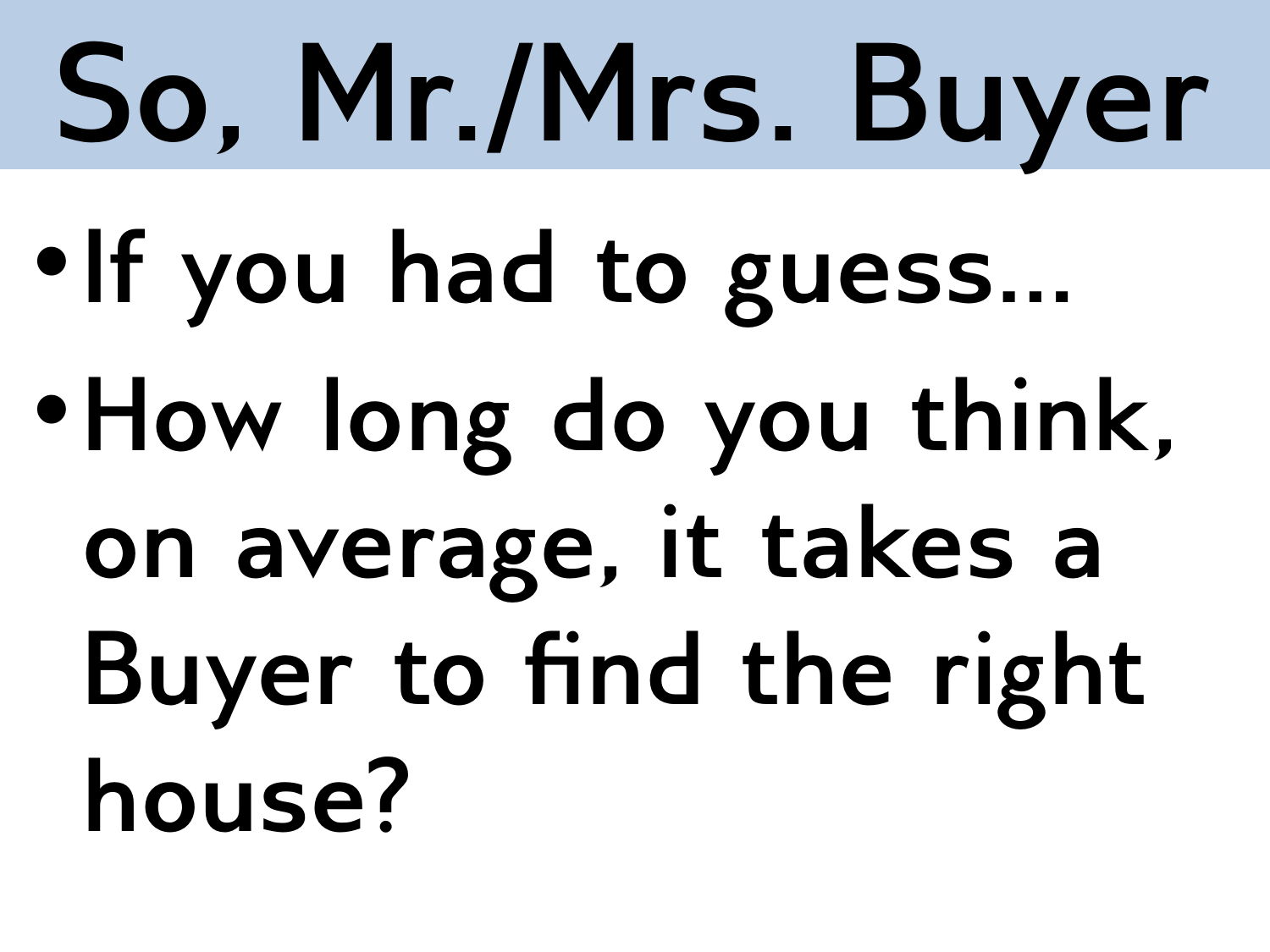

# So, Mr./Mrs. Buyer
If you had to guess…
How long do you think, on average, it takes a Buyer to find the right house?